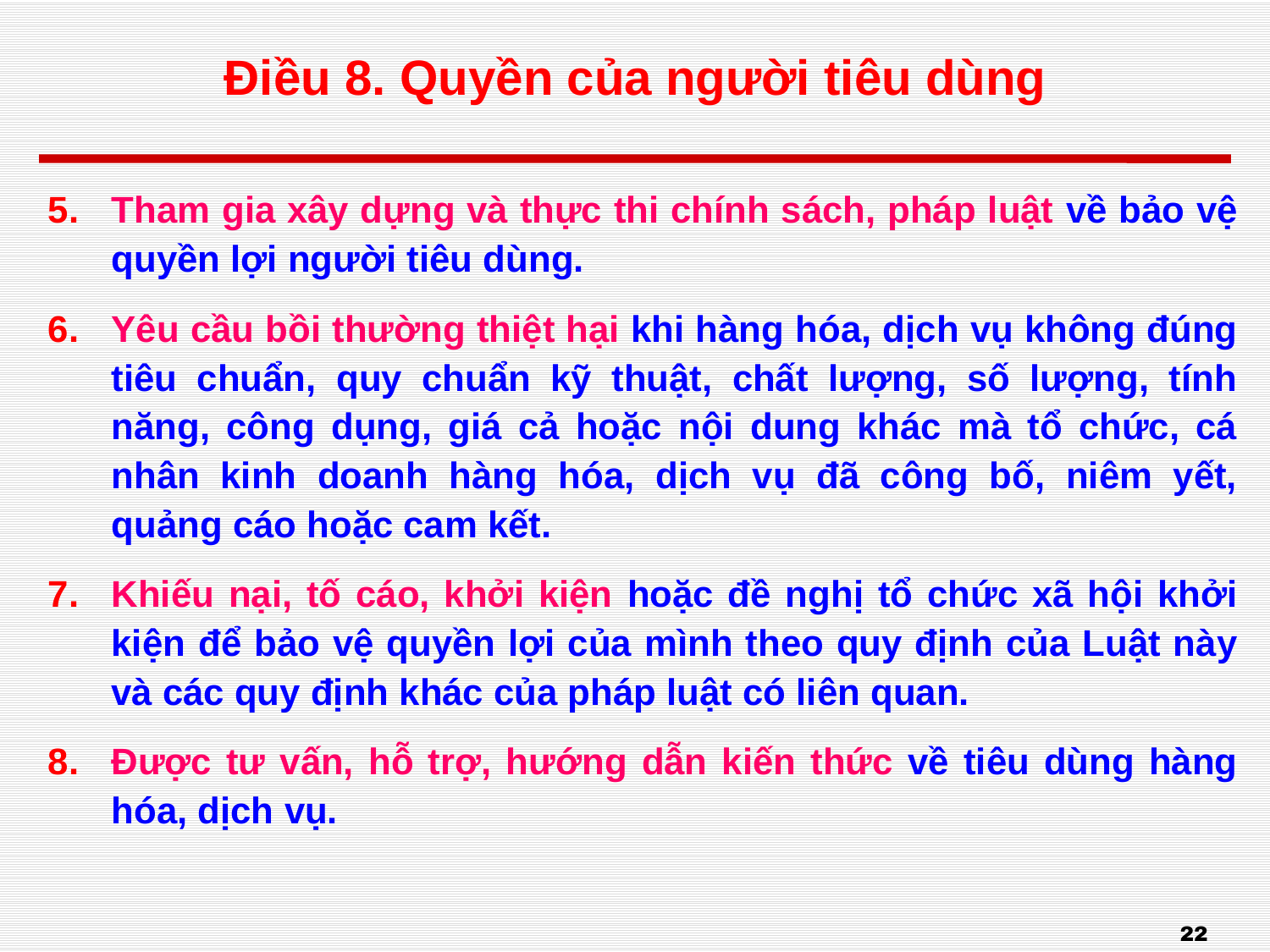

# Điều 8. Quyền của người tiêu dùng
Tham gia xây dựng và thực thi chính sách, pháp luật về bảo vệ quyền lợi người tiêu dùng.
Yêu cầu bồi thường thiệt hại khi hàng hóa, dịch vụ không đúng tiêu chuẩn, quy chuẩn kỹ thuật, chất lượng, số lượng, tính năng, công dụng, giá cả hoặc nội dung khác mà tổ chức, cá nhân kinh doanh hàng hóa, dịch vụ đã công bố, niêm yết, quảng cáo hoặc cam kết.
Khiếu nại, tố cáo, khởi kiện hoặc đề nghị tổ chức xã hội khởi kiện để bảo vệ quyền lợi của mình theo quy định của Luật này và các quy định khác của pháp luật có liên quan.
Được tư vấn, hỗ trợ, hướng dẫn kiến thức về tiêu dùng hàng hóa, dịch vụ.